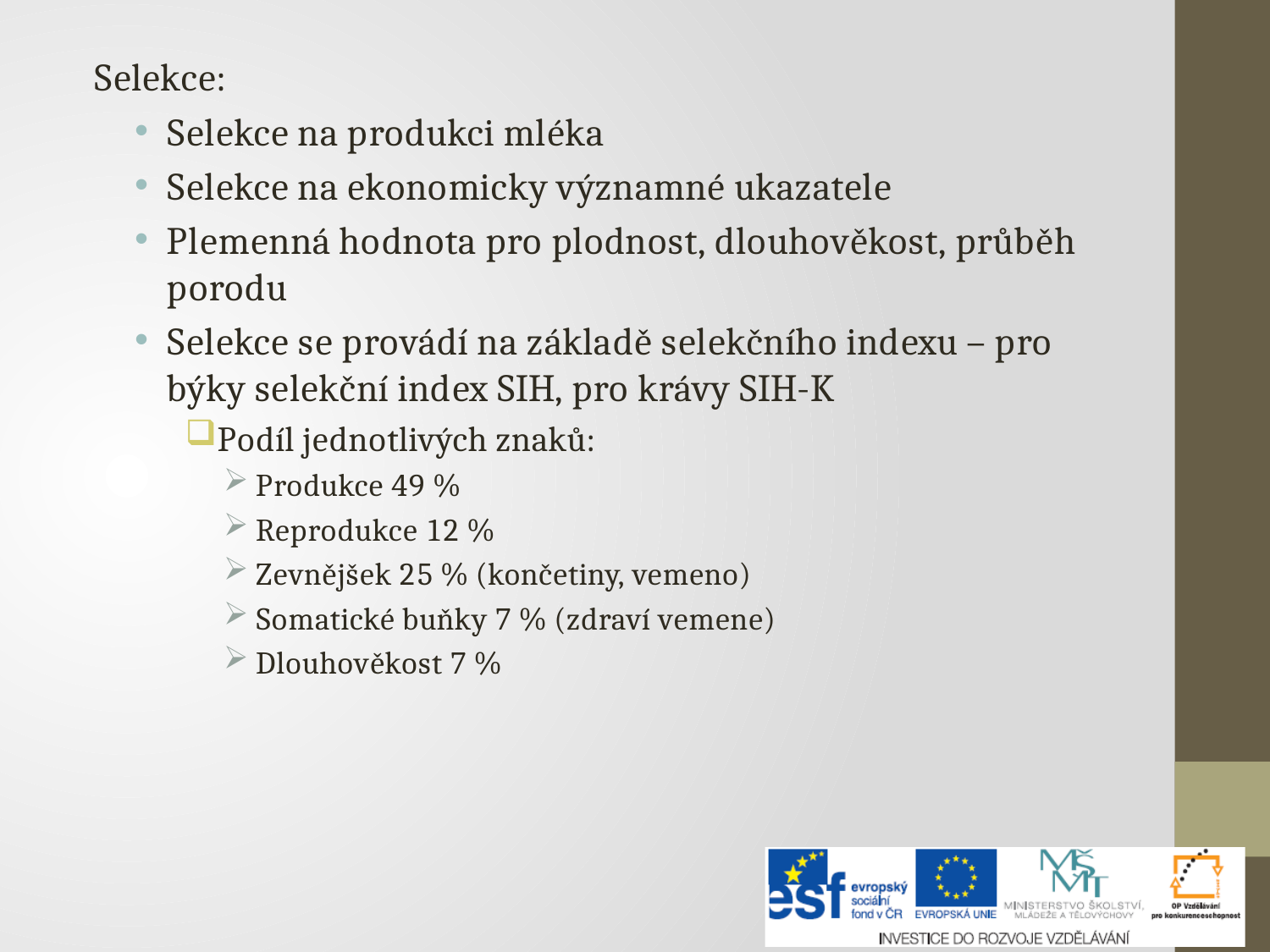

Selekce:
Selekce na produkci mléka
Selekce na ekonomicky významné ukazatele
Plemenná hodnota pro plodnost, dlouhověkost, průběh porodu
Selekce se provádí na základě selekčního indexu – pro býky selekční index SIH, pro krávy SIH-K
Podíl jednotlivých znaků:
Produkce 49 %
Reprodukce 12 %
Zevnějšek 25 % (končetiny, vemeno)
Somatické buňky 7 % (zdraví vemene)
Dlouhověkost 7 %